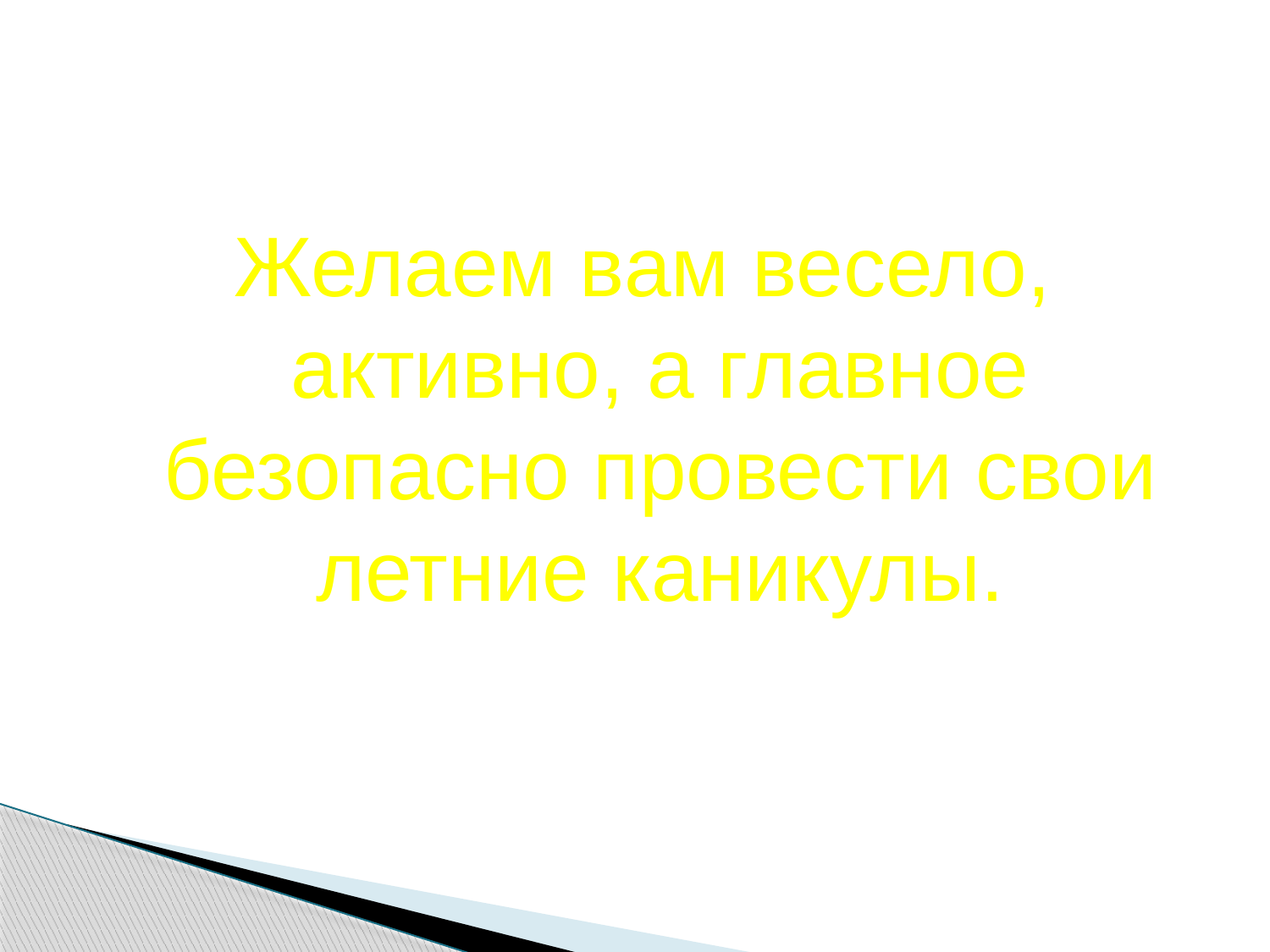

Желаем вам весело, активно, а главное безопасно провести свои летние каникулы.